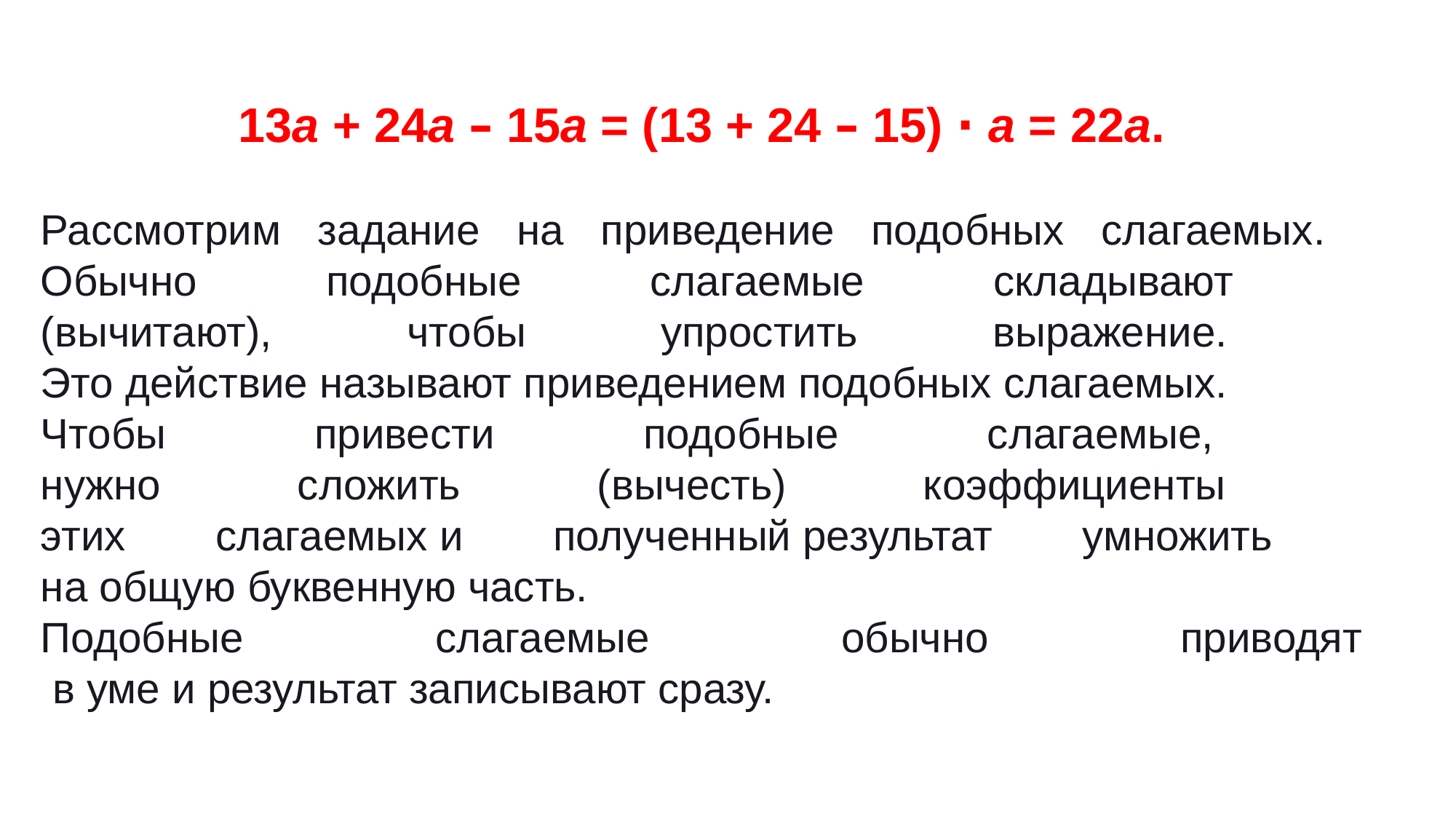

# 13a + 24a – 15a = (13 + 24 – 15) ⋅ a = 22a.

Рассмотрим задание на приведение подобных слагаемых.
Обычно подобные слагаемые складывают
(вычитают), чтобы упростить выражение.
Это действие называют приведением подобных слагаемых.
Чтобы привести подобные слагаемые,
нужно сложить (вычесть) коэффициенты
этих слагаемых и полученный результат умножить
на общую буквенную часть.
Подобные слагаемые обычно приводят
 в уме и результат записывают сразу.